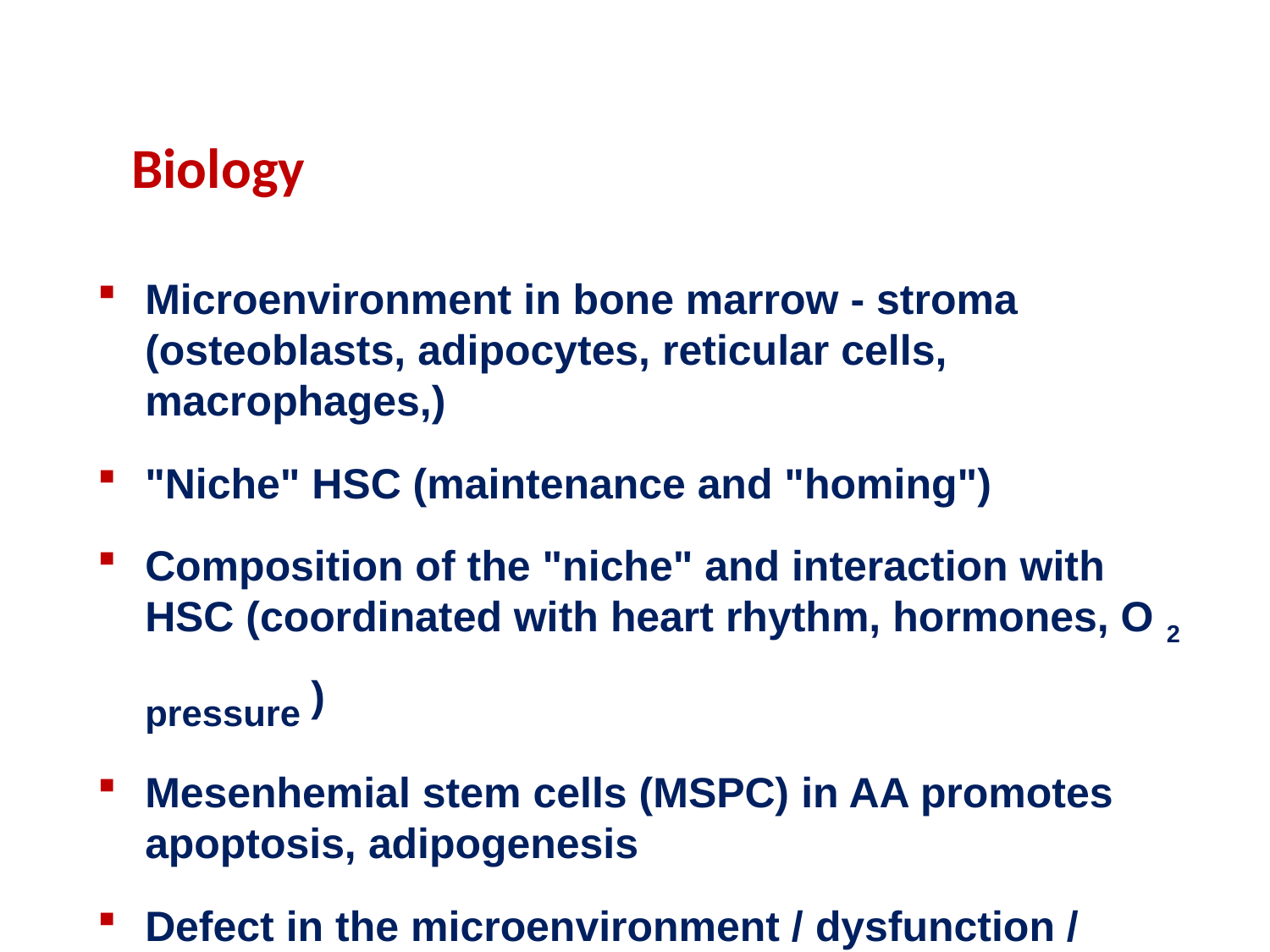

Biology
Microenvironment in bone marrow - stroma (osteoblasts, adipocytes, reticular cells, macrophages,)
"Niche" HSC (maintenance and "homing")
Composition of the "niche" and interaction with HSC (coordinated with heart rhythm, hormones, O 2 pressure )
Mesenhemial stem cells (MSPC) in AA promotes apoptosis, adipogenesis
Defect in the microenvironment / dysfunction / initiation of AA